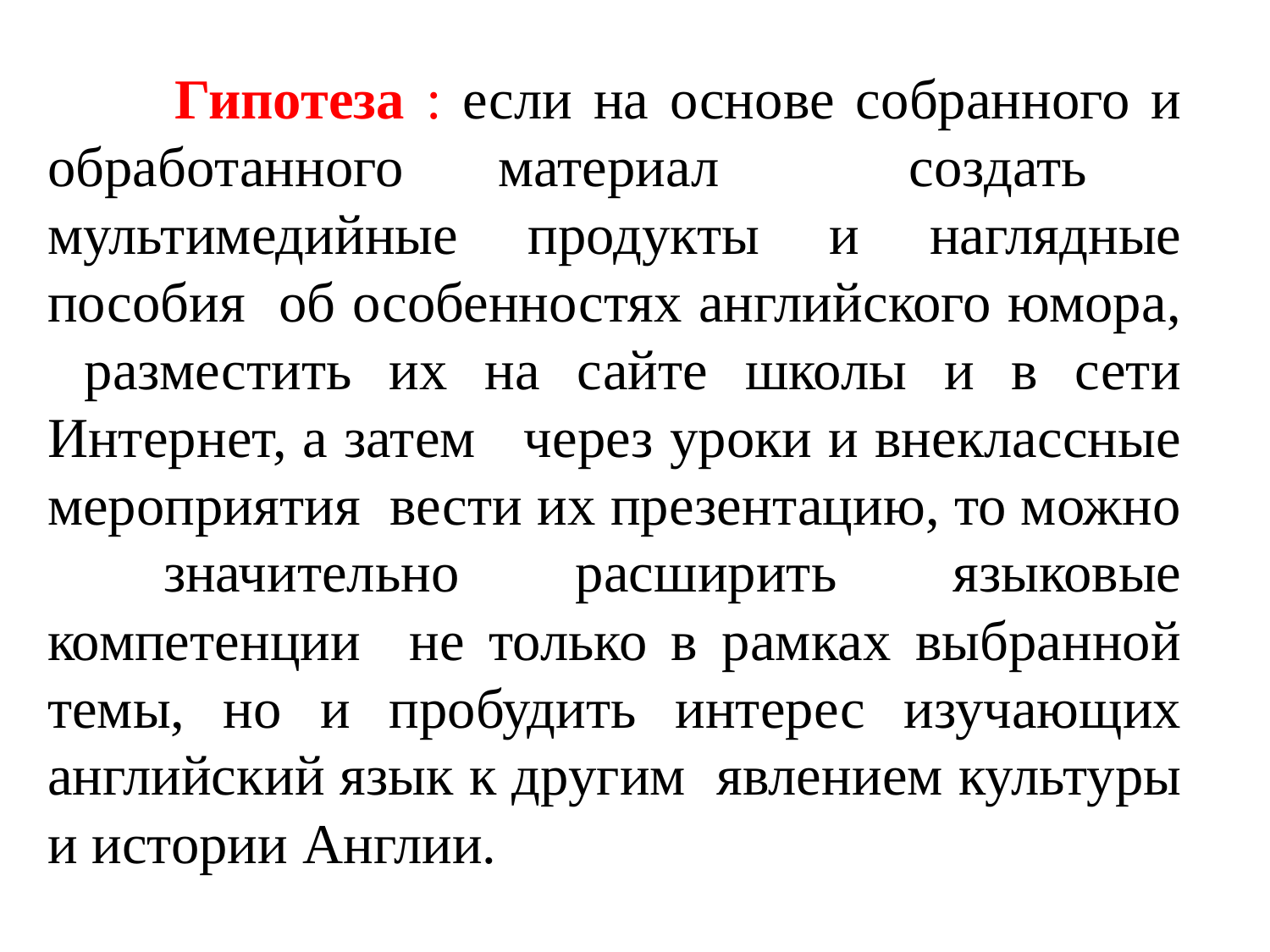

Гипотеза : если на основе собранного и обработанного материал  создать  мультимедийные продукты и наглядные пособия  об особенностях английского юмора,  разместить их на сайте школы и в сети Интернет, а затем   через уроки и внеклассные мероприятия  вести их презентацию, то можно  значительно расширить языковые компетенции  не только в рамках выбранной темы, но и пробудить интерес изучающих английский язык к другим  явлением культуры и истории Англии.